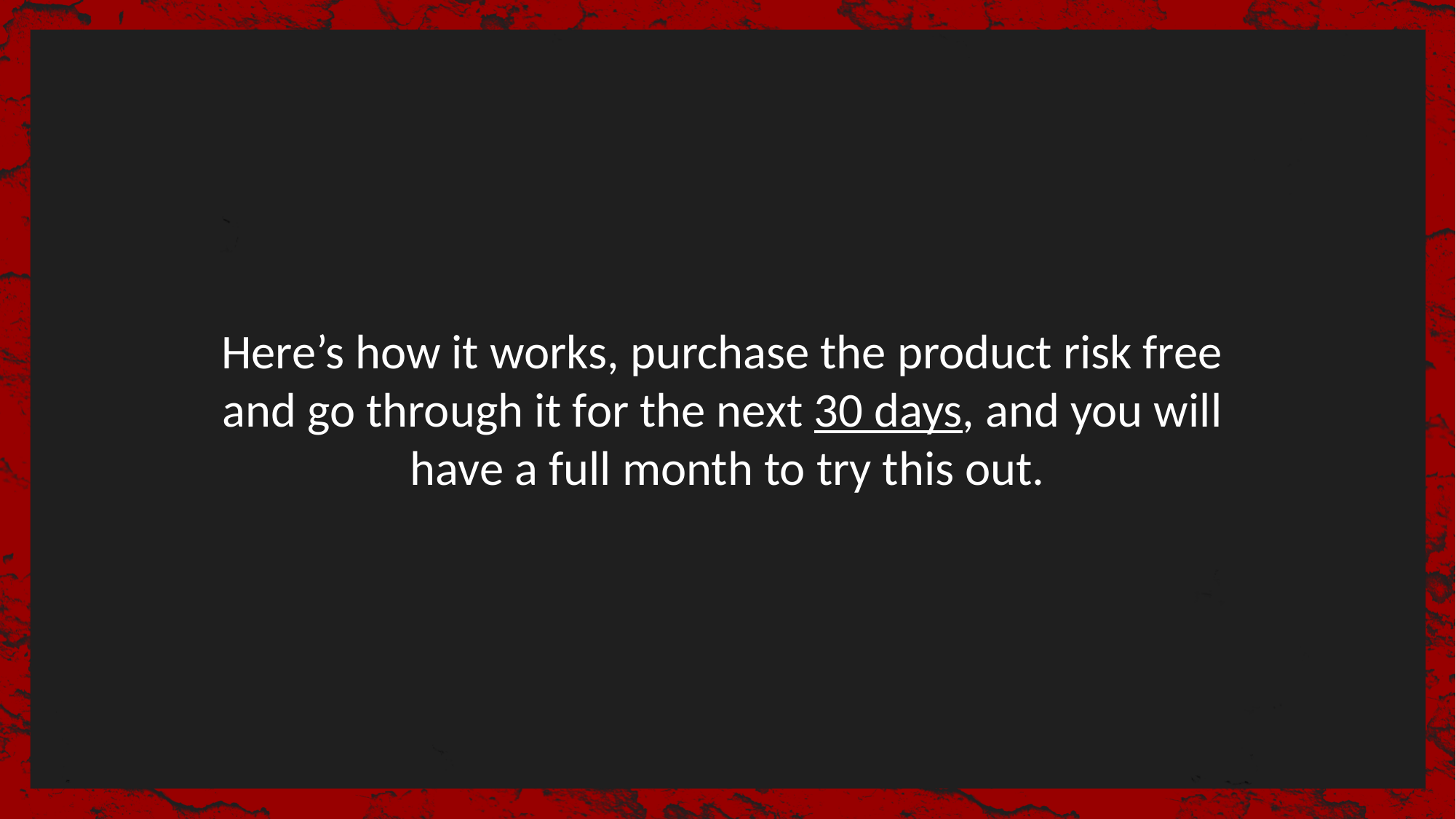

Here’s how it works, purchase the product risk free
and go through it for the next 30 days, and you will
have a full month to try this out.